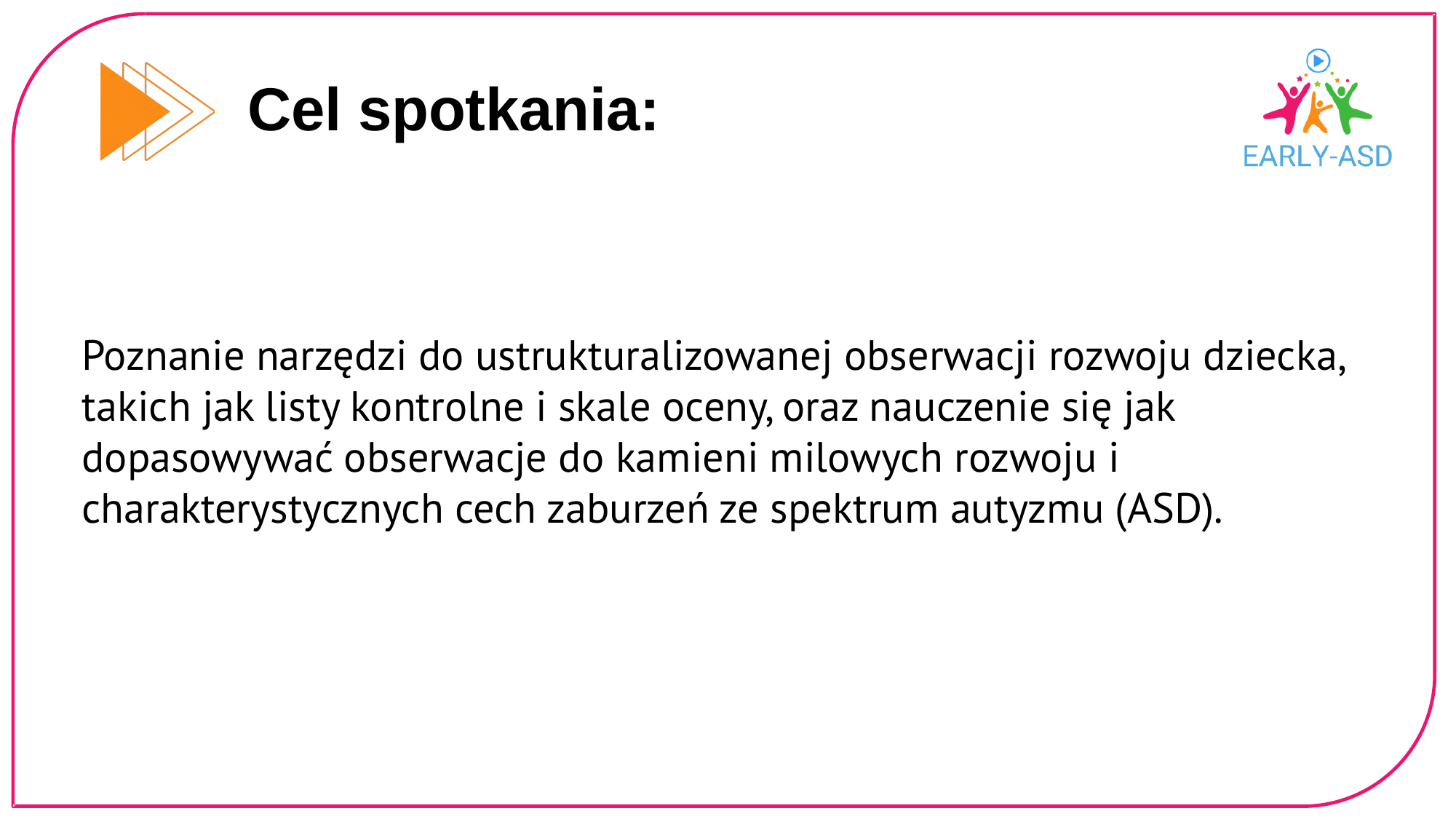

Cel spotkania:

Poznanie narzędzi do ustrukturalizowanej obserwacji rozwoju dziecka, takich jak listy kontrolne i skale oceny, oraz nauczenie się jak dopasowywać obserwacje do kamieni milowych rozwoju i charakterystycznych cech zaburzeń ze spektrum autyzmu (ASD).